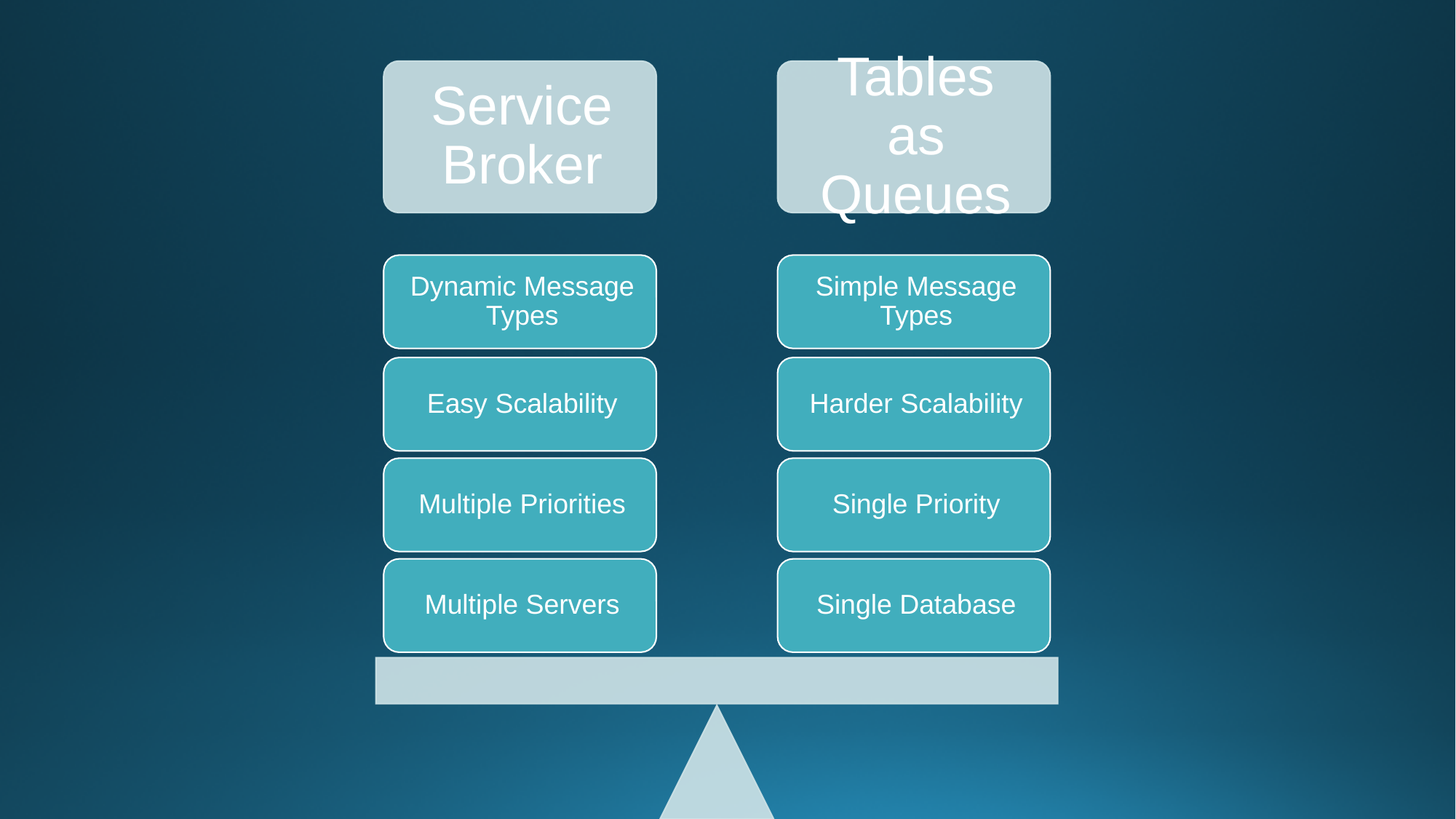

Service Broker
Tables as Queues
Single Database
Single Priority
Harder Scalability
Simple Message Types
Multiple Servers
Multiple Priorities
Easy Scalability
Dynamic Message Types